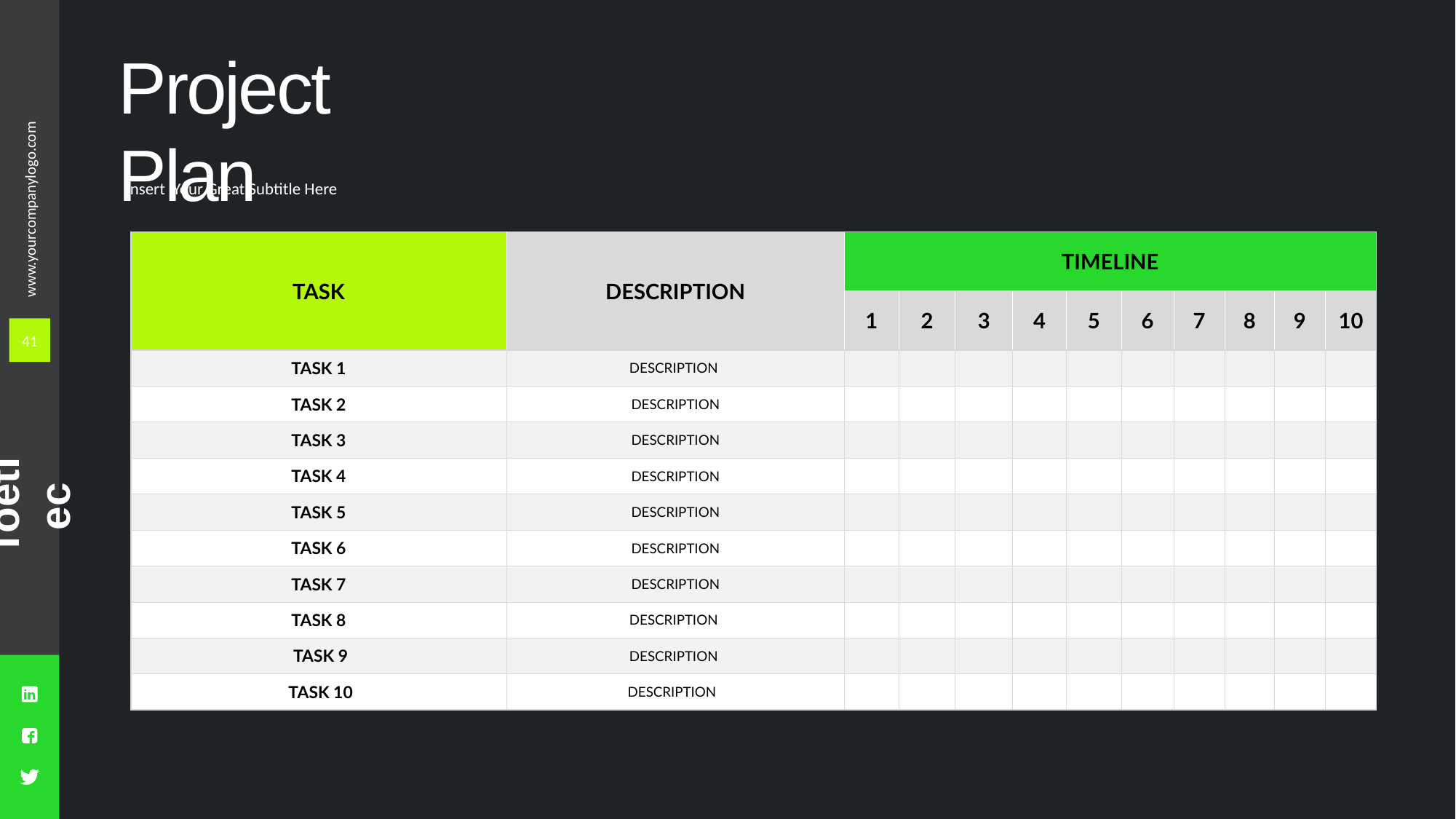

Project Plan
Insert  Your Great Subtitle Here
| TASK | DESCRIPTION | TIMELINE |  |  |  |  |  |  |  |  |  |
| --- | --- | --- | --- | --- | --- | --- | --- | --- | --- | --- | --- |
|  |  | 1 | 2 | 3 | 4 | 5 | 6 | 7 | 8 | 9 | 10 |
| TASK 1 | DESCRIPTION |  |  |  |  |  |  |  |  |  |  |
| TASK 2 | DESCRIPTION |  |  |  |  |  |  |  |  |  |  |
| TASK 3 | DESCRIPTION |  |  |  |  |  |  |  |  |  |  |
| TASK 4 | DESCRIPTION |  |  |  |  |  |  |  |  |  |  |
| TASK 5 | DESCRIPTION |  |  |  |  |  |  |  |  |  |  |
| TASK 6 | DESCRIPTION |  |  |  |  |  |  |  |  |  |  |
| TASK 7 | DESCRIPTION |  |  |  |  |  |  |  |  |  |  |
| TASK 8 | DESCRIPTION |  |  |  |  |  |  |  |  |  |  |
| TASK 9 | DESCRIPTION |  |  |  |  |  |  |  |  |  |  |
| TASK 10 | DESCRIPTION |  |  |  |  |  |  |  |  |  |  |
41